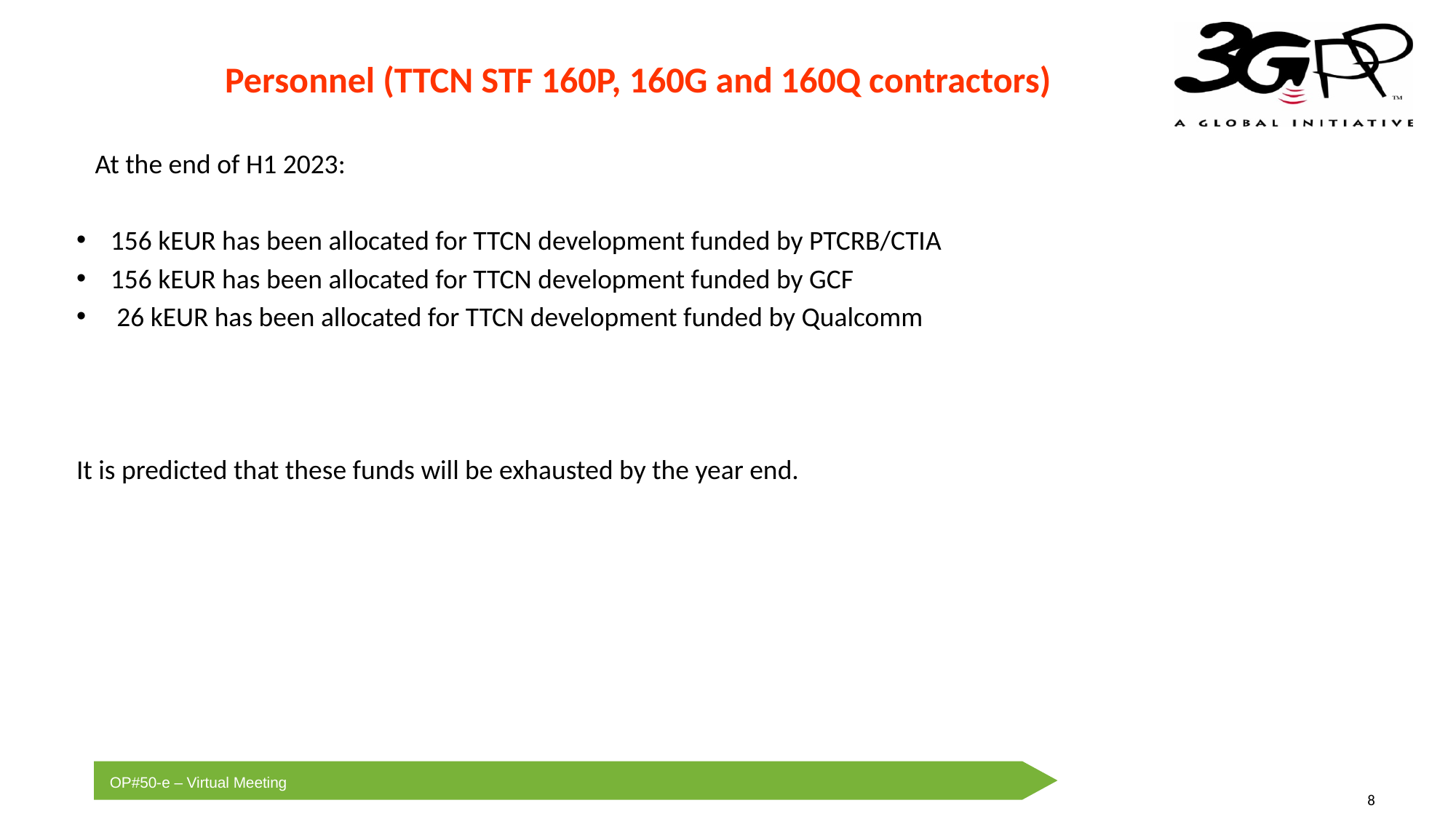

Personnel (TTCN STF 160P, 160G and 160Q contractors)

   At the end of H1 2023:

156 kEUR has been allocated for TTCN development funded by PTCRB/CTIA
156 kEUR has been allocated for TTCN development funded by GCF
 26 kEUR has been allocated for TTCN development funded by Qualcomm

It is predicted that these funds will be exhausted by the year end.

|  |
| --- |
|  |
| --- |